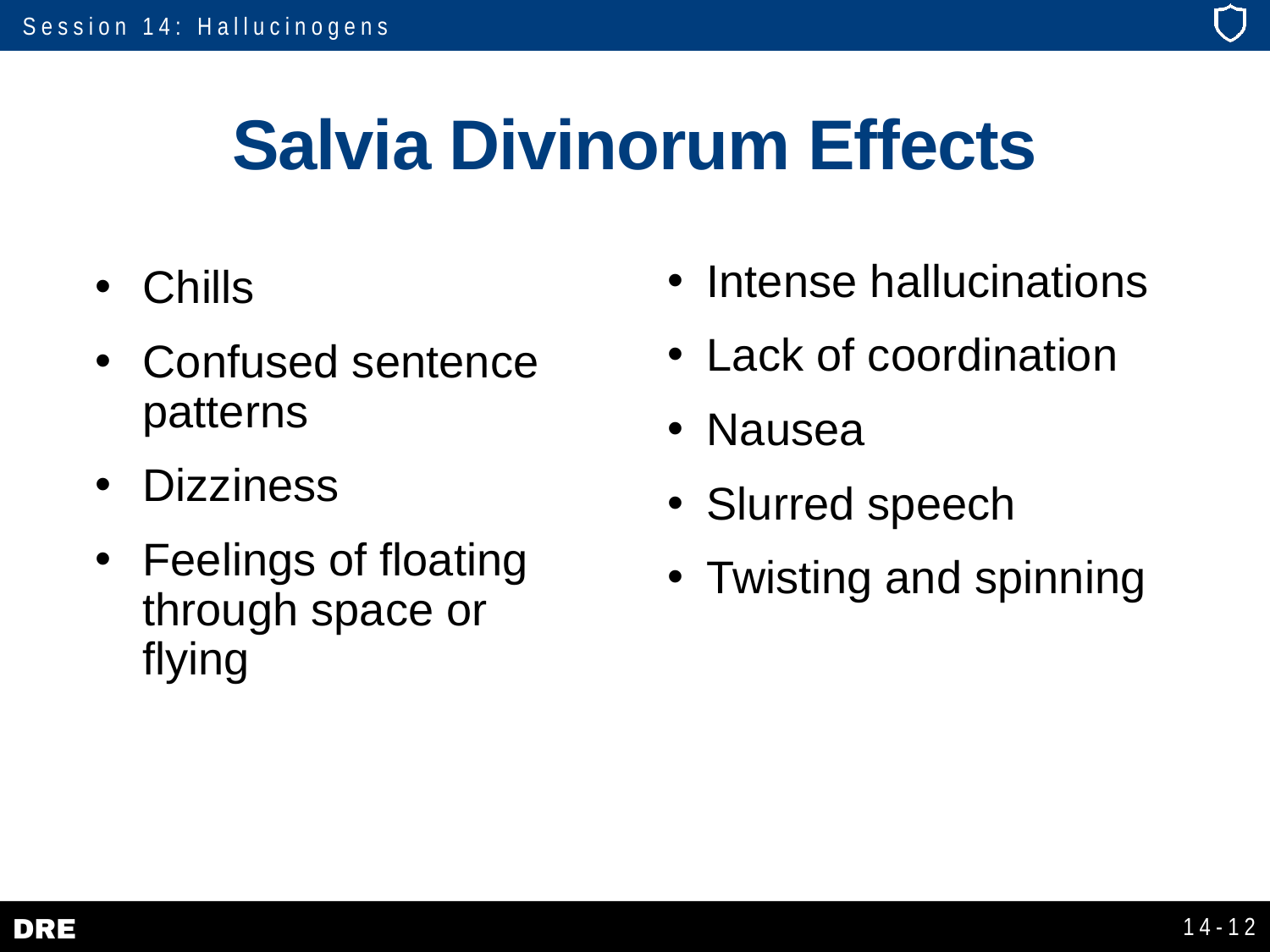

# Salvia Divinorum Effects
Intense hallucinations
Lack of coordination
Nausea
Slurred speech
Twisting and spinning

Chills
Confused sentence patterns
Dizziness
Feelings of floating through space or flying
14-12